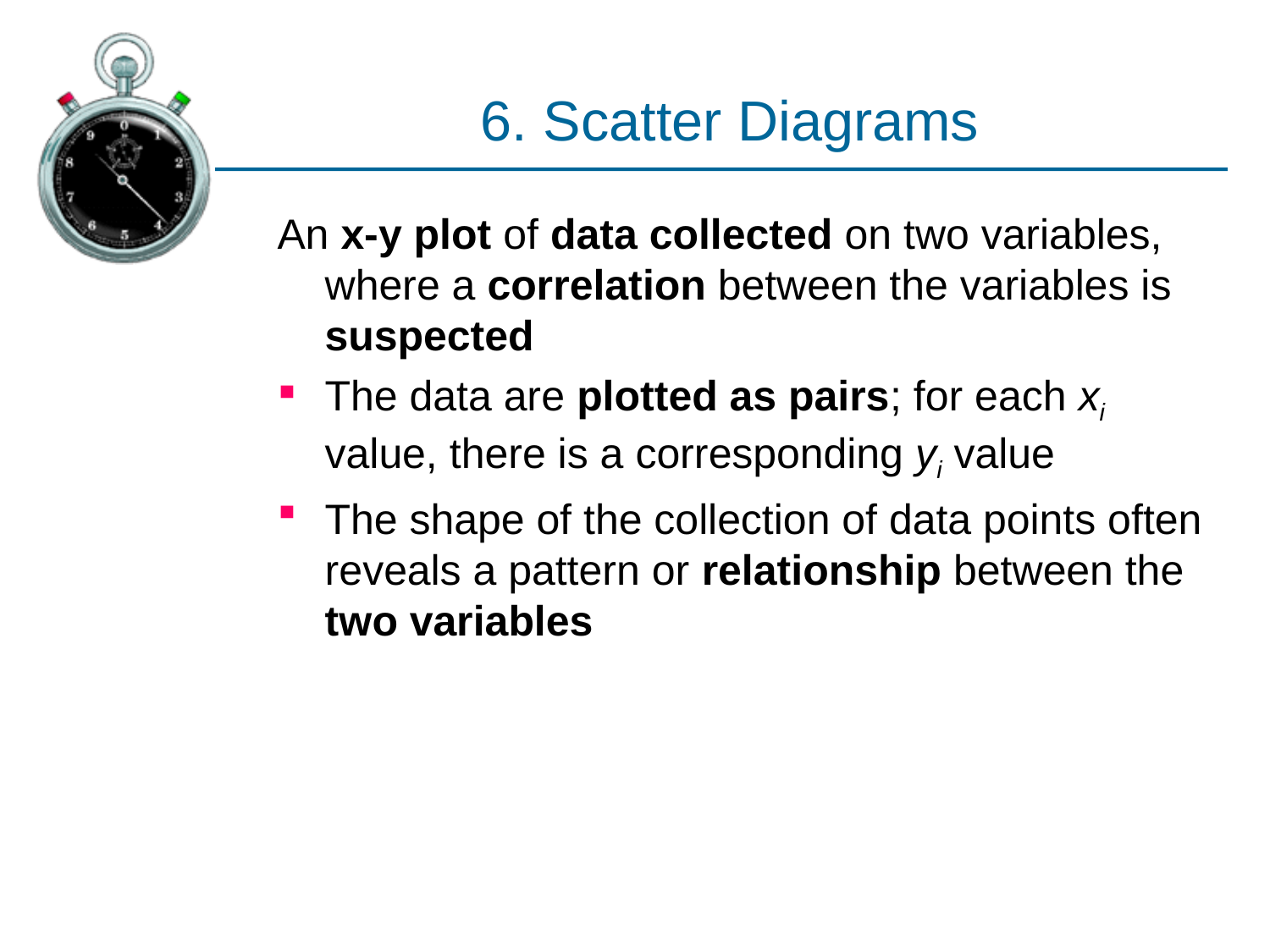

# 6. Scatter Diagrams
An x-y plot of data collected on two variables, where a correlation between the variables is suspected
The data are plotted as pairs; for each xi value, there is a corresponding yi value
The shape of the collection of data points often reveals a pattern or relationship between the two variables